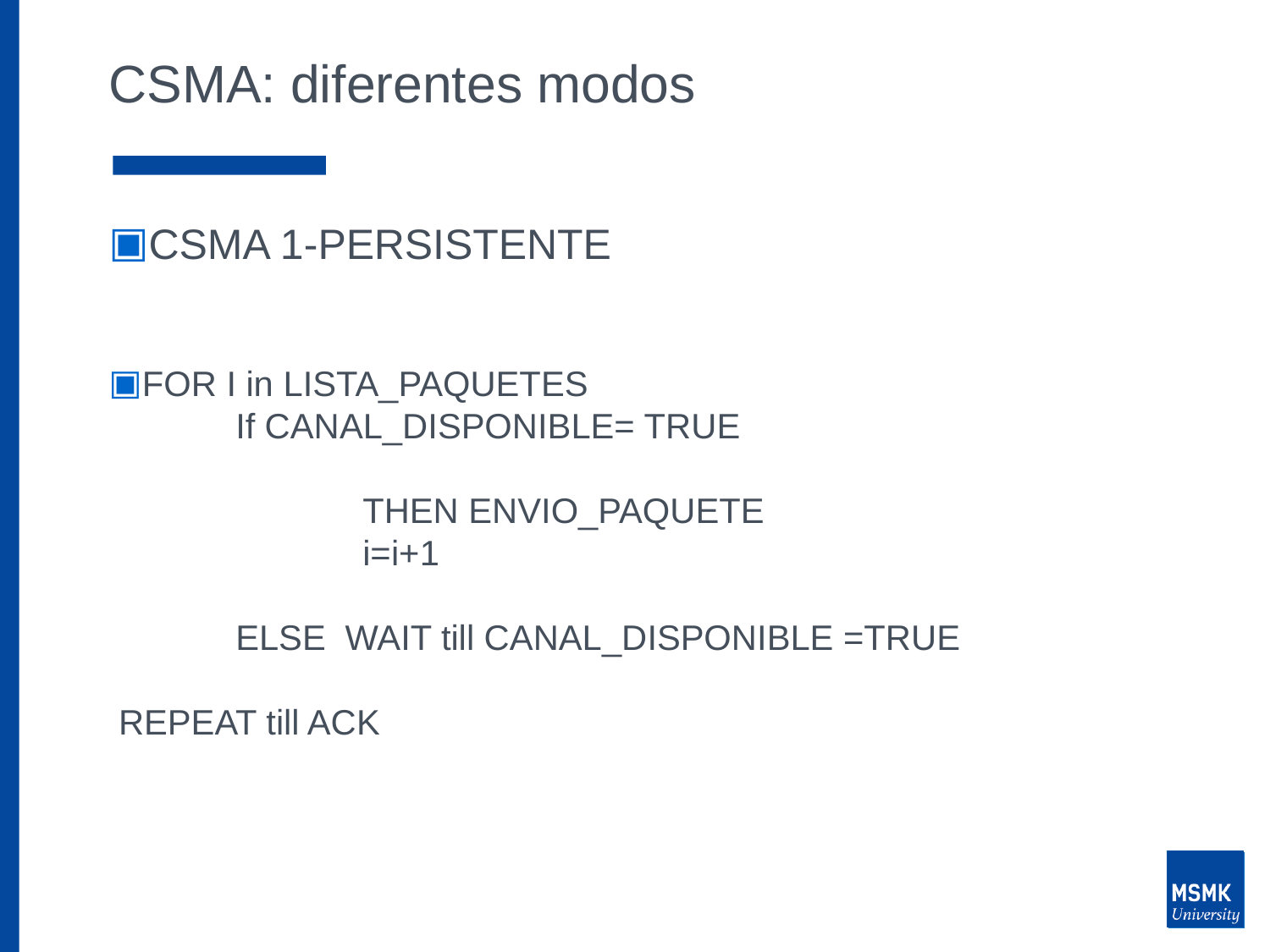

# CSMA: diferentes modos
CSMA 1-PERSISTENTE

FOR I in LISTA_PAQUETES
	If CANAL_DISPONIBLE= TRUE

		THEN ENVIO_PAQUETE
		i=i+1

	ELSE  WAIT till CANAL_DISPONIBLE =TRUE

 REPEAT till ACK